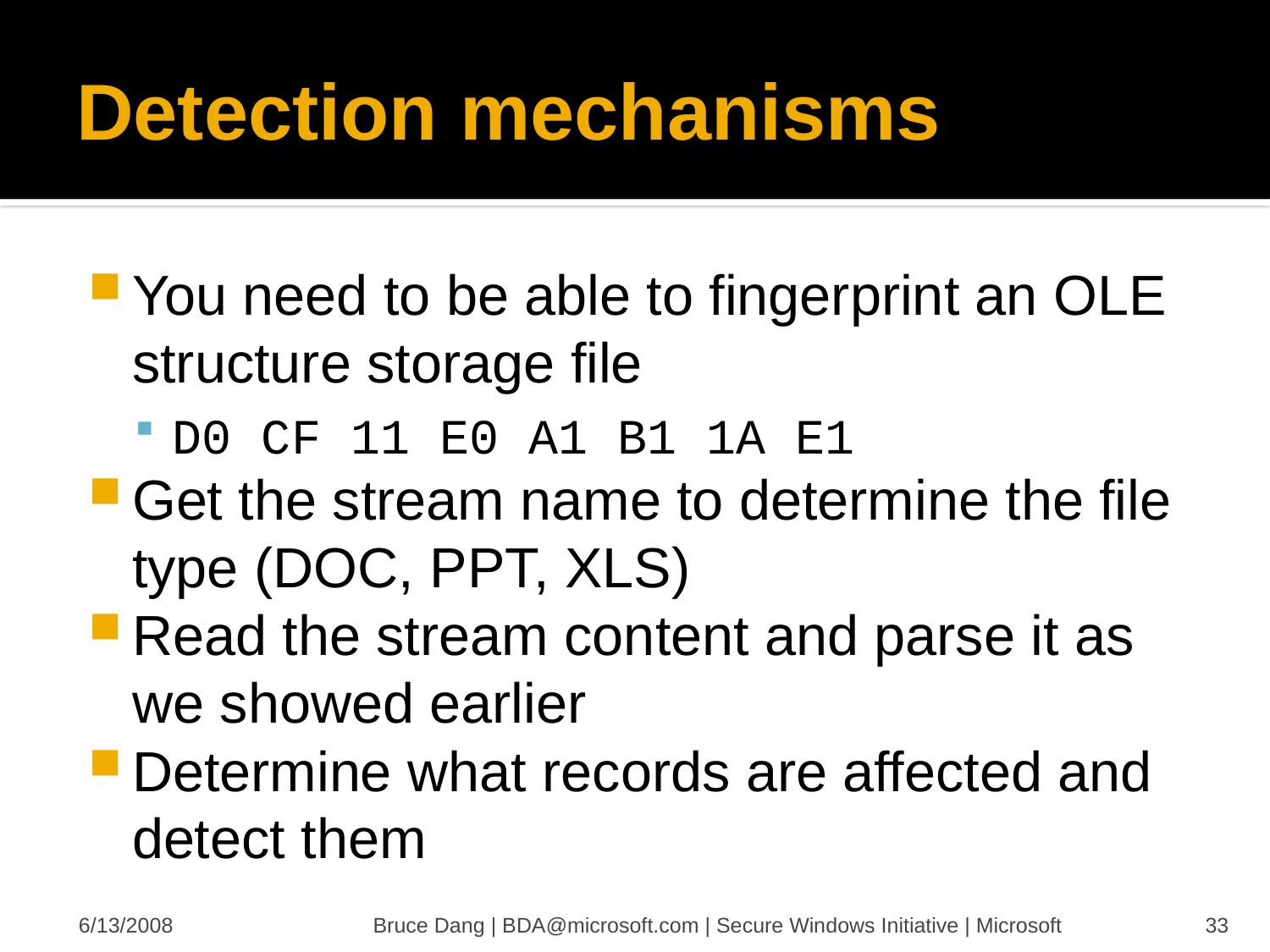

# Detection mechanisms
You need to be able to fingerprint an OLE structure storage file
D0 CF 11 E0 A1 B1 1A E1
Get the stream name to determine the file type (DOC, PPT, XLS)
Read the stream content and parse it as we showed earlier
Determine what records are affected and detect them
6/13/2008
Bruce Dang | BDA@microsoft.com | Secure Windows Initiative | Microsoft
33